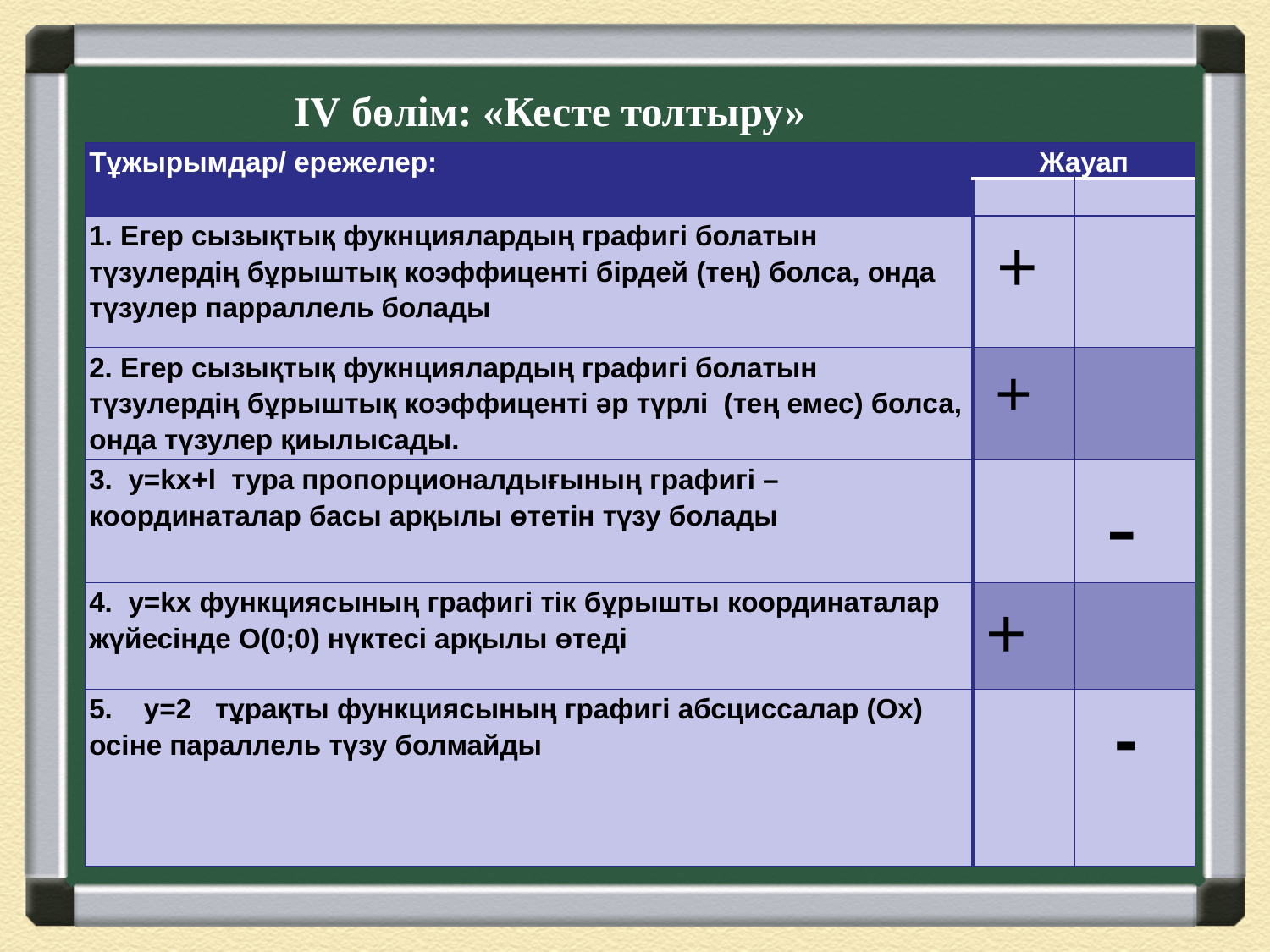

ІV бөлім: «Кесте толтыру»
| Тұжырымдар/ ережелер: | Жауап |  |
| --- | --- | --- |
|  |  |  |
| 1. Егер сызықтық фукнциялардың графигі болатын түзулердің бұрыштық коэффиценті бірдей (тең) болса, онда түзулер парраллель болады | + |  |
| 2. Егер сызықтық фукнциялардың графигі болатын түзулердің бұрыштық коэффиценті әр түрлі (тең емес) болса, онда түзулер қиылысады. | + |  |
| 3. y=kx+l тура пропорционалдығының графигі – координаталар басы арқылы өтетін түзу болады |  | - |
| 4. y=kx функциясының графигі тік бұрышты координаталар жүйесінде О(0;0) нүктесі арқылы өтеді | + |  |
| 5. y=2 тұрақты функциясының графигі абсциссалар (Ох) осіне параллель түзу болмайды |  | - |